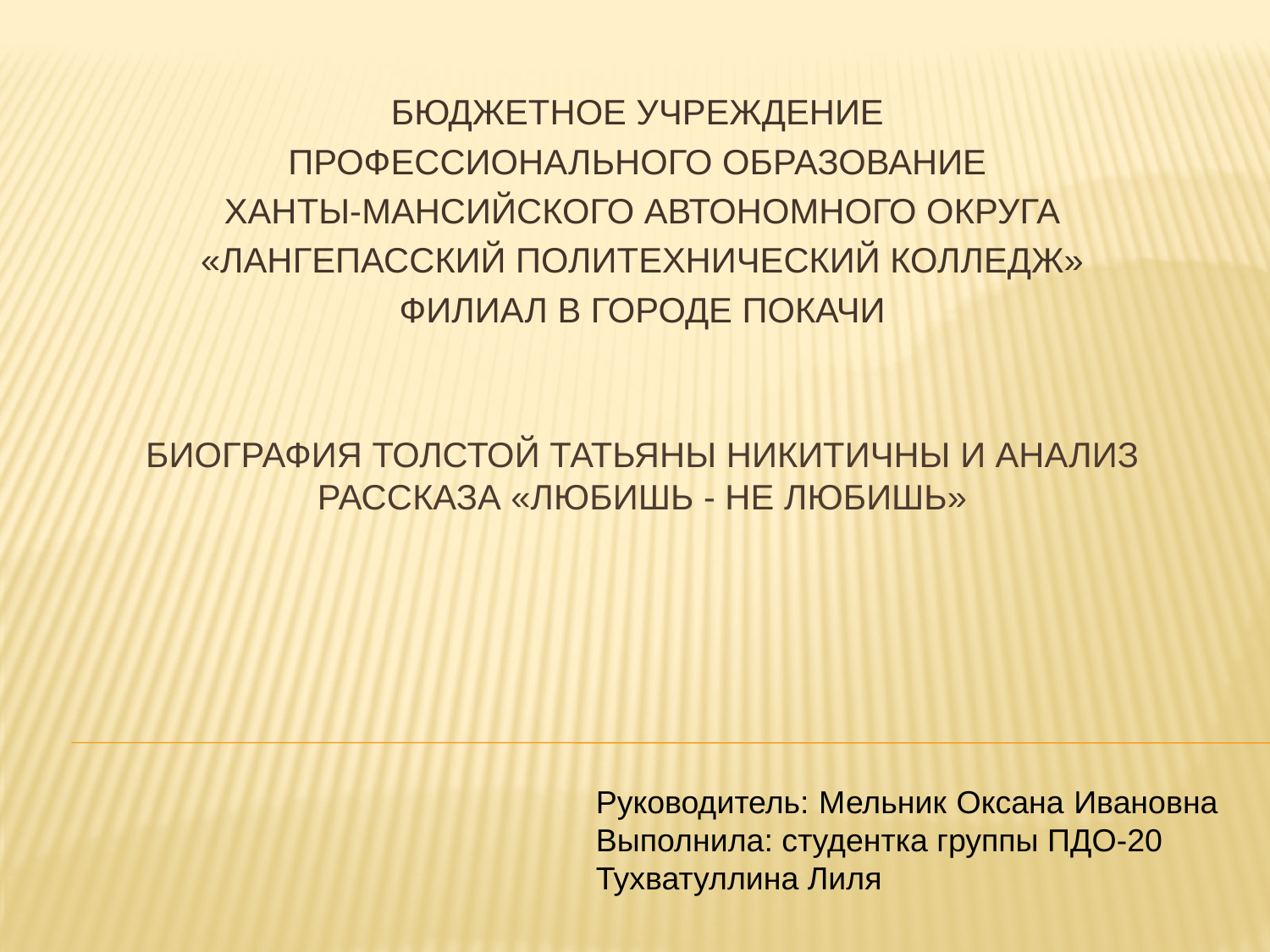

БЮДЖЕТНОЕ УЧРЕЖДЕНИЕ
ПРОФЕССИОНАЛЬНОГО ОБРАЗОВАНИЕ
ХАНТЫ-МАНСИЙСКОГО АВТОНОМНОГО ОКРУГА
«ЛАНГЕПАССКИЙ ПОЛИТЕХНИЧЕСКИЙ КОЛЛЕДЖ»
 ФИЛИАЛ В ГОРОДЕ ПОКАЧИ
# Биография Толстой Татьяны НикитичнЫ и анализ рассказа «Любишь - не любишь»
Руководитель: Мельник Оксана Ивановна
Выполнила: студентка группы ПДО-20
Тухватуллина Лиля